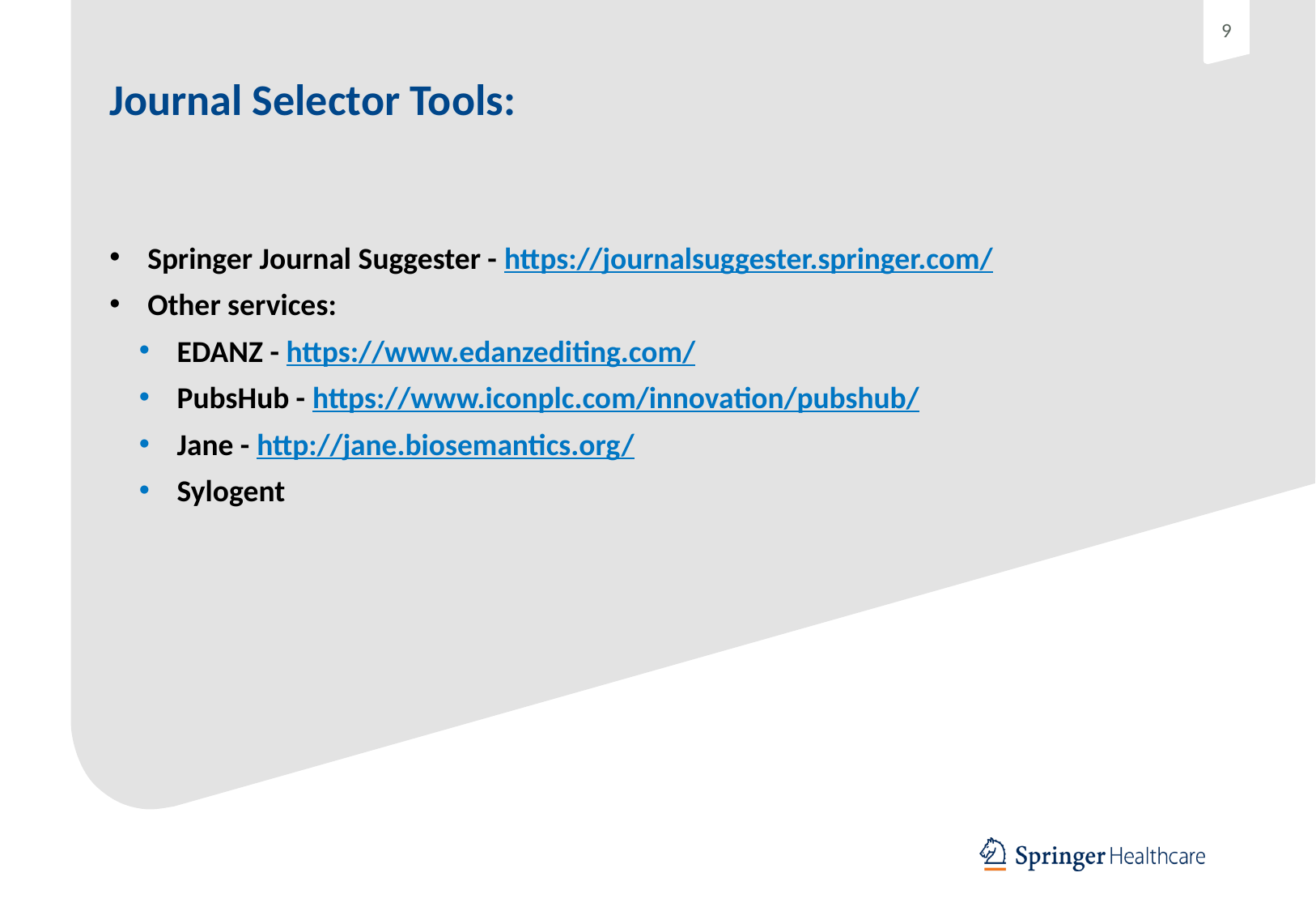

# Journal Selector Tools:

Springer Journal Suggester - https://journalsuggester.springer.com/
Other services:
EDANZ - https://www.edanzediting.com/
PubsHub - https://www.iconplc.com/innovation/pubshub/
Jane - http://jane.biosemantics.org/
Sylogent